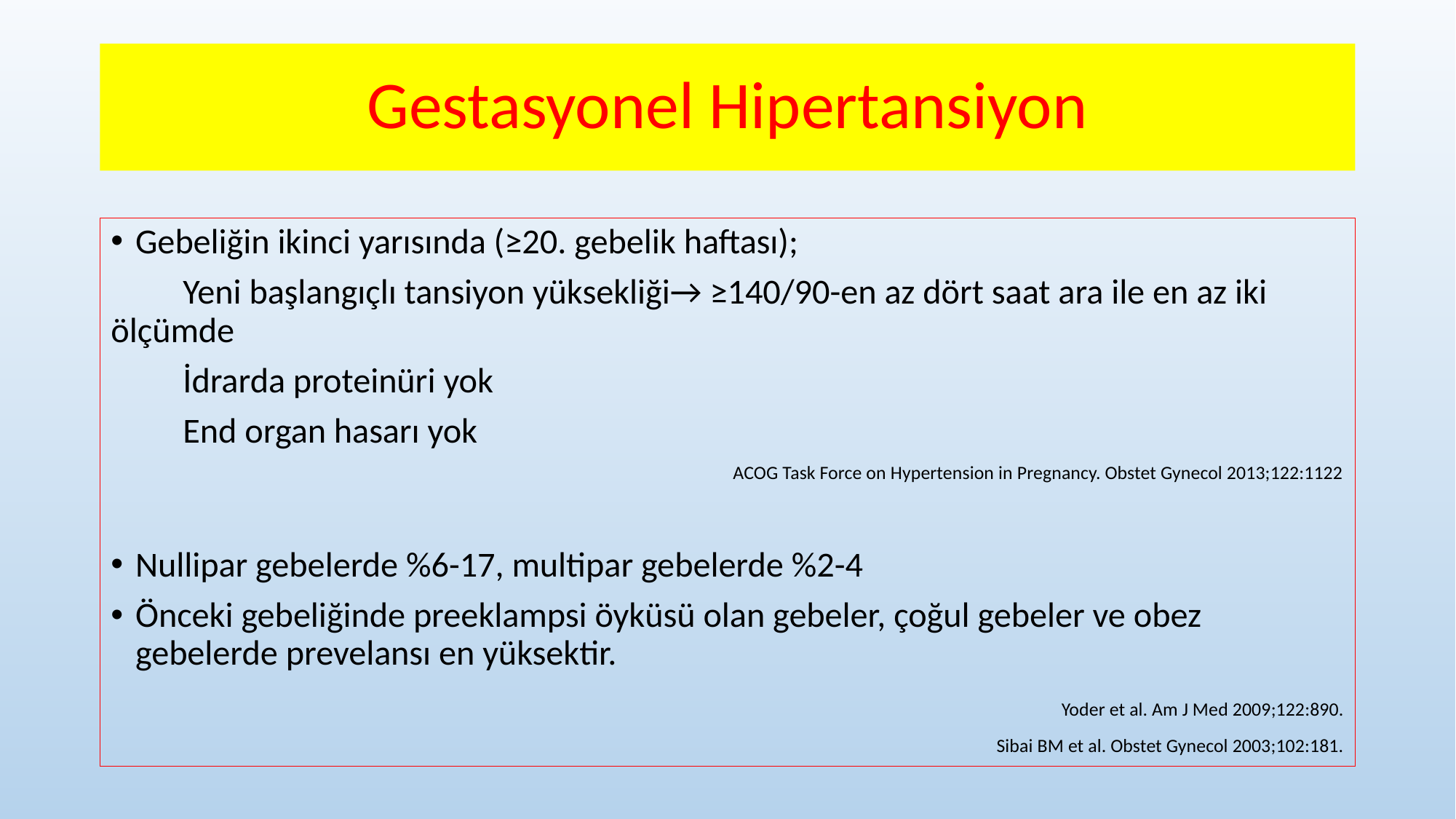

# Gestasyonel Hipertansiyon
Gebeliğin ikinci yarısında (≥20. gebelik haftası);
         Yeni başlangıçlı tansiyon yüksekliği→ ≥140/90-en az dört saat ara ile en az iki ölçümde
         İdrarda proteinüri yok
         End organ hasarı yok
ACOG Task Force on Hypertension in Pregnancy. Obstet Gynecol 2013;122:1122

Nullipar gebelerde %6-17, multipar gebelerde %2-4
Önceki gebeliğinde preeklampsi öyküsü olan gebeler, çoğul gebeler ve obez gebelerde prevelansı en yüksektir.
 Yoder et al. Am J Med 2009;122:890.
Sibai BM et al. Obstet Gynecol 2003;102:181.